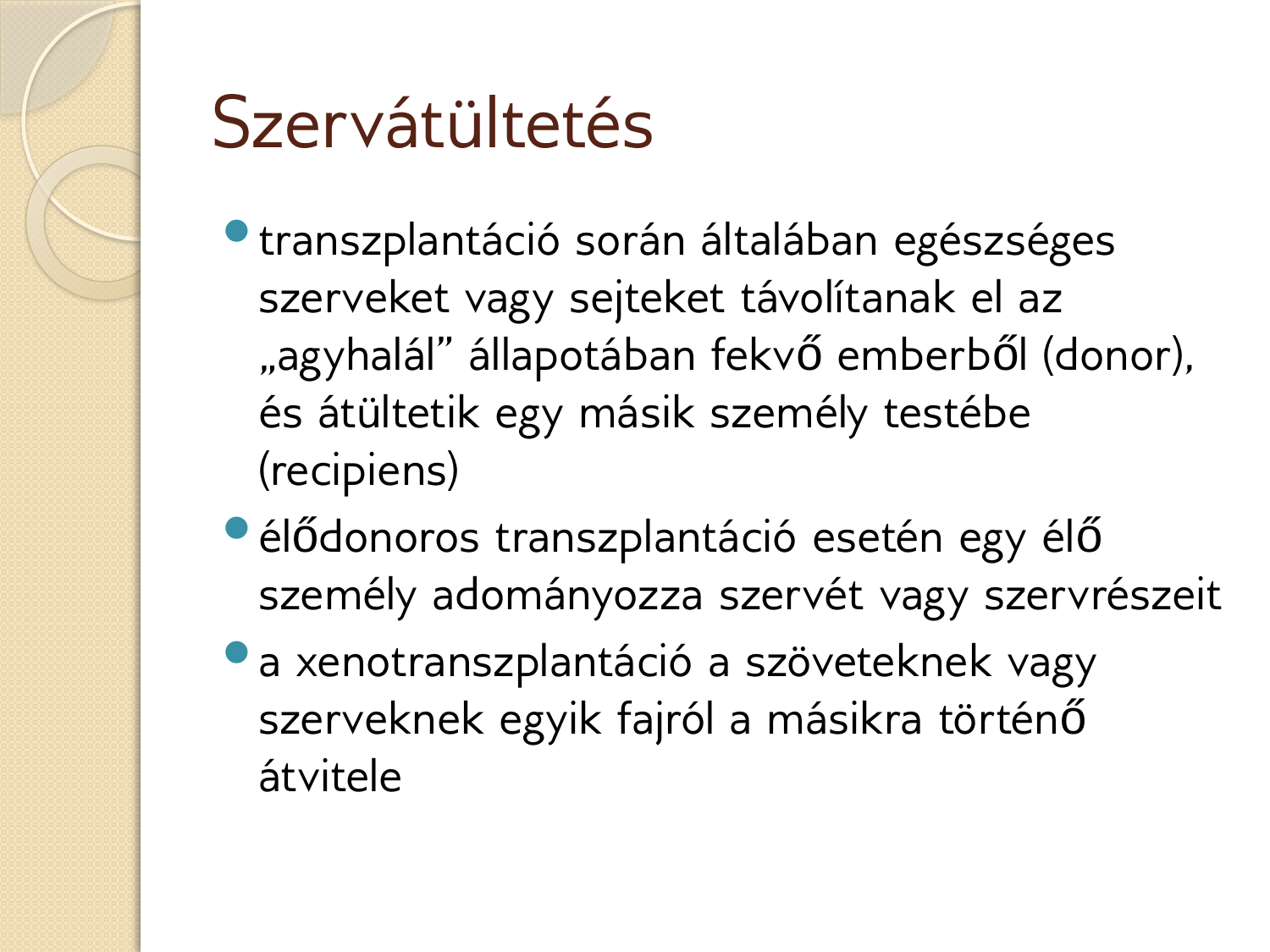

# Szervátültetés
transzplantáció során általában egészséges szerveket vagy sejteket távolítanak el az „agyhalál” állapotában fekvő emberből (donor), és átültetik egy másik személy testébe (recipiens)
élődonoros transzplantáció esetén egy élő személy adományozza szervét vagy szervrészeit
a xenotranszplantáció a szöveteknek vagy szerveknek egyik fajról a másikra történő átvitele